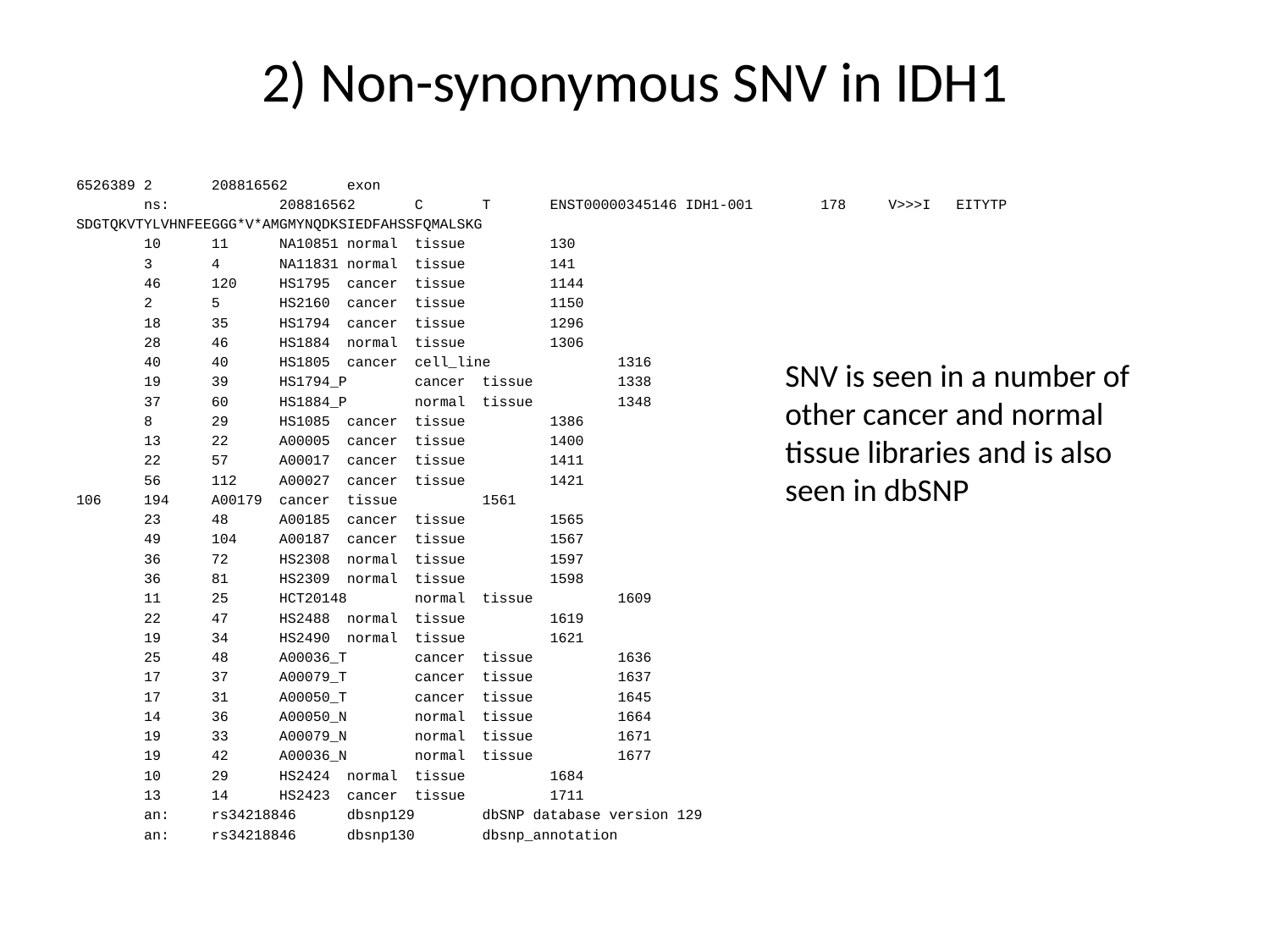

# 2) Non-synonymous SNV in IDH1
6526389 2       208816562       exon
        ns:             208816562       C       T       ENST00000345146 IDH1-001        178     V>>>I   EITYTP
SDGTQKVTYLVHNFEEGGG*V*AMGMYNQDKSIEDFAHSSFQMALSKG
        10      11      NA10851 normal  tissue          130
        3       4       NA11831 normal  tissue          141
        46      120     HS1795  cancer  tissue          1144
        2       5       HS2160  cancer  tissue          1150
        18      35      HS1794  cancer  tissue          1296
        28      46      HS1884  normal  tissue          1306
        40      40      HS1805  cancer  cell_line               1316
        19      39      HS1794_P        cancer  tissue          1338
        37      60      HS1884_P        normal  tissue          1348
        8       29      HS1085  cancer  tissue          1386
        13      22      A00005  cancer  tissue          1400
        22      57      A00017  cancer  tissue          1411
        56      112     A00027  cancer  tissue          1421
106     194     A00179  cancer  tissue          1561
        23      48      A00185  cancer  tissue          1565
        49      104     A00187  cancer  tissue          1567
        36      72      HS2308  normal  tissue          1597
        36      81      HS2309  normal  tissue          1598
        11      25      HCT20148        normal  tissue          1609
        22      47      HS2488  normal  tissue          1619
        19      34      HS2490  normal  tissue          1621
        25      48      A00036_T        cancer  tissue          1636
        17      37      A00079_T        cancer  tissue          1637
        17      31      A00050_T        cancer  tissue          1645
        14      36      A00050_N        normal  tissue          1664
        19      33      A00079_N        normal  tissue          1671
        19      42      A00036_N        normal  tissue          1677
        10      29      HS2424  normal  tissue          1684
        13      14      HS2423  cancer  tissue          1711
        an:     rs34218846      dbsnp129        dbSNP database version 129
        an:     rs34218846      dbsnp130        dbsnp_annotation

SNV is seen in a number of other cancer and normal tissue libraries and is also seen in dbSNP